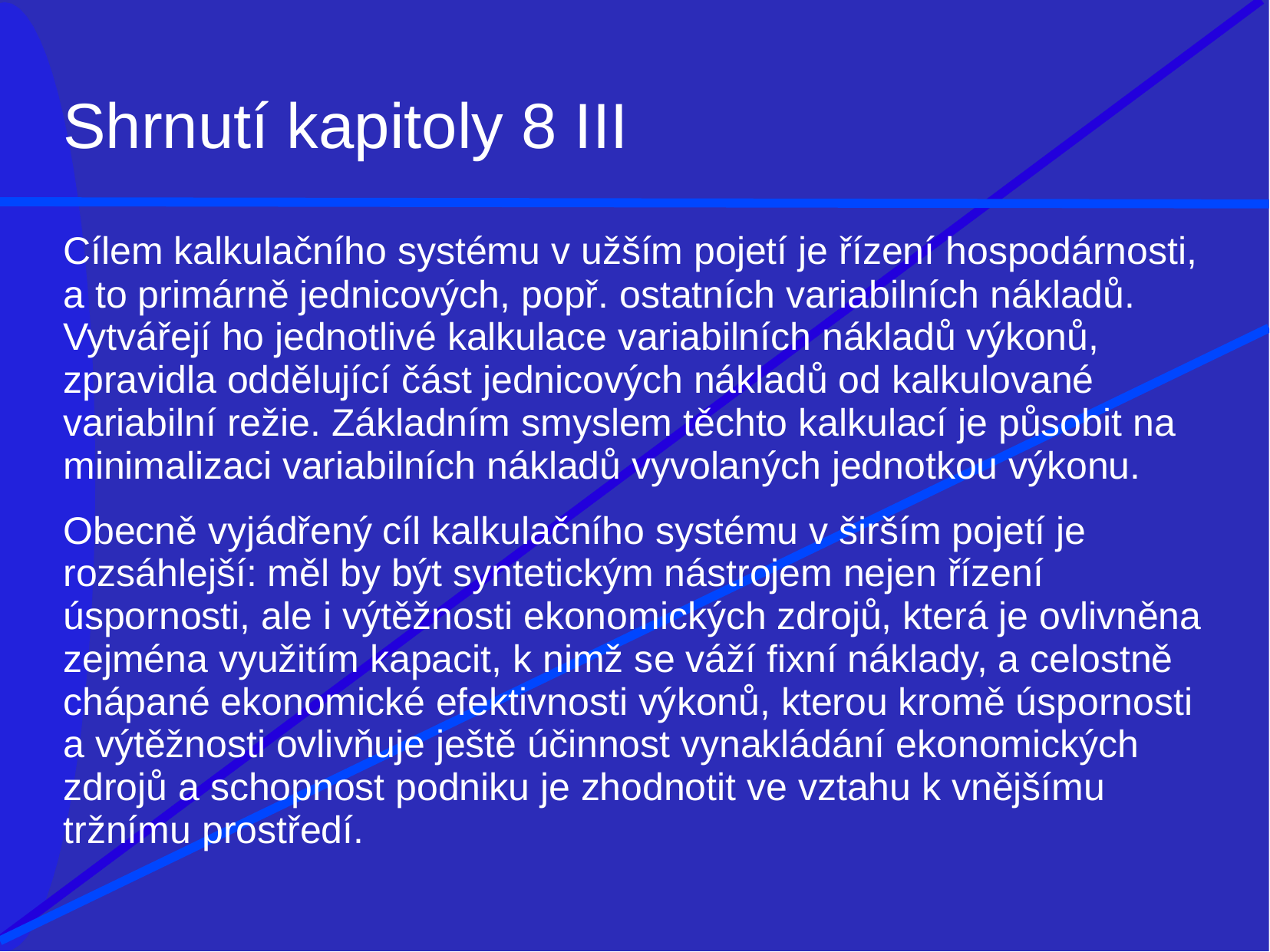

# Shrnutí kapitoly 8 III
Cílem kalkulačního systému v užším pojetí je řízení hospodárnosti,
a to primárně jednicových, popř. ostatních variabilních nákladů. Vytvářejí ho jednotlivé kalkulace variabilních nákladů výkonů, zpravidla oddělující část jednicových nákladů od kalkulované variabilní režie. Základním smyslem těchto kalkulací je působit na minimalizaci variabilních nákladů vyvolaných jednotkou výkonu.
Obecně vyjádřený cíl kalkulačního systému v širším pojetí je rozsáhlejší: měl by být syntetickým nástrojem nejen řízení úspornosti, ale i výtěžnosti ekonomických zdrojů, která je ovlivněna zejména využitím kapacit, k nimž se váží fixní náklady, a celostně chápané ekonomické efektivnosti výkonů, kterou kromě úspornosti a výtěžnosti ovlivňuje ještě účinnost vynakládání ekonomických zdrojů a schopnost podniku je zhodnotit ve vztahu k vnějšímu tržnímu prostředí.